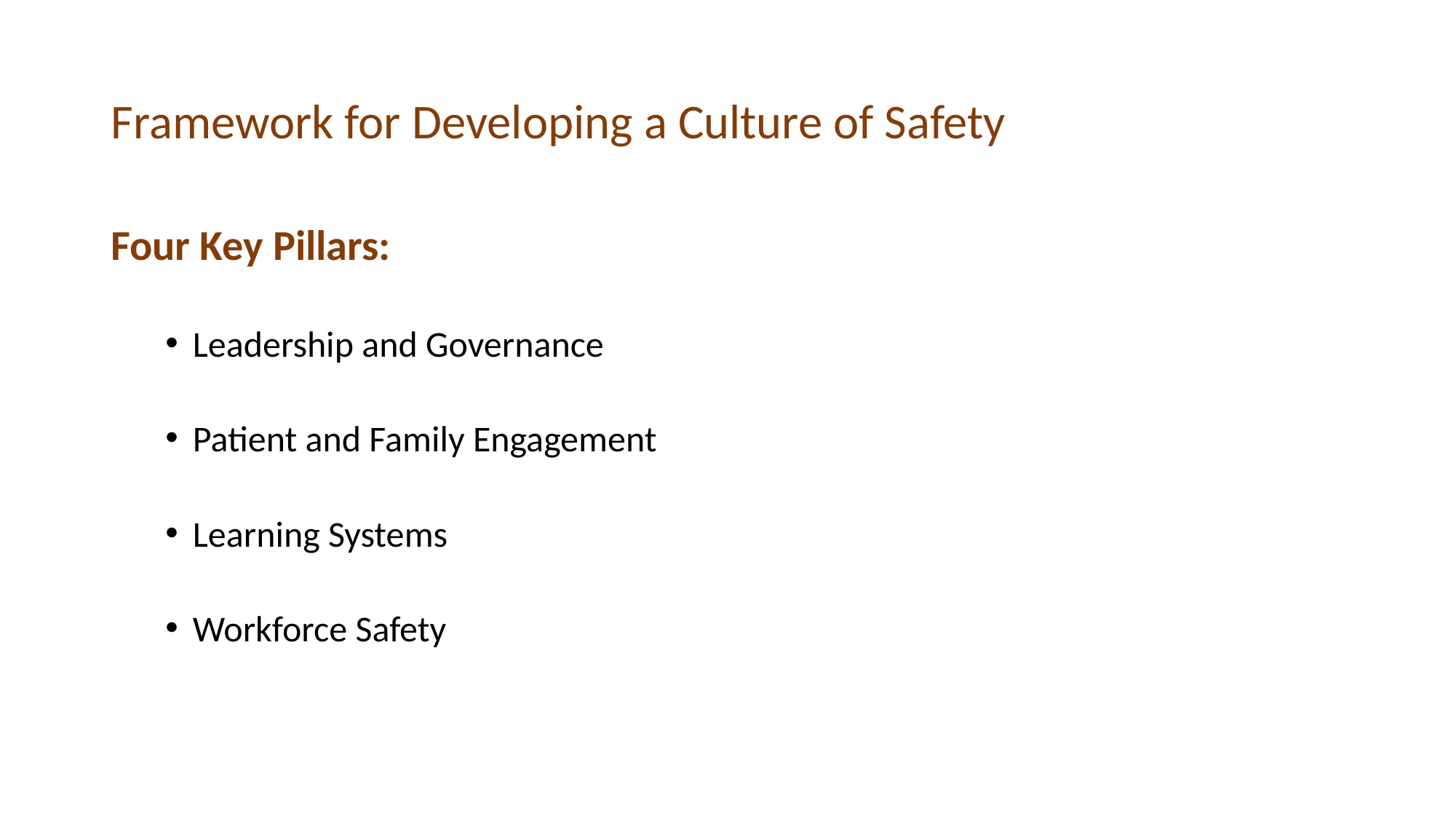

# Framework for Developing a Culture of Safety
Four Key Pillars:
Leadership and Governance
Patient and Family Engagement
Learning Systems
Workforce Safety